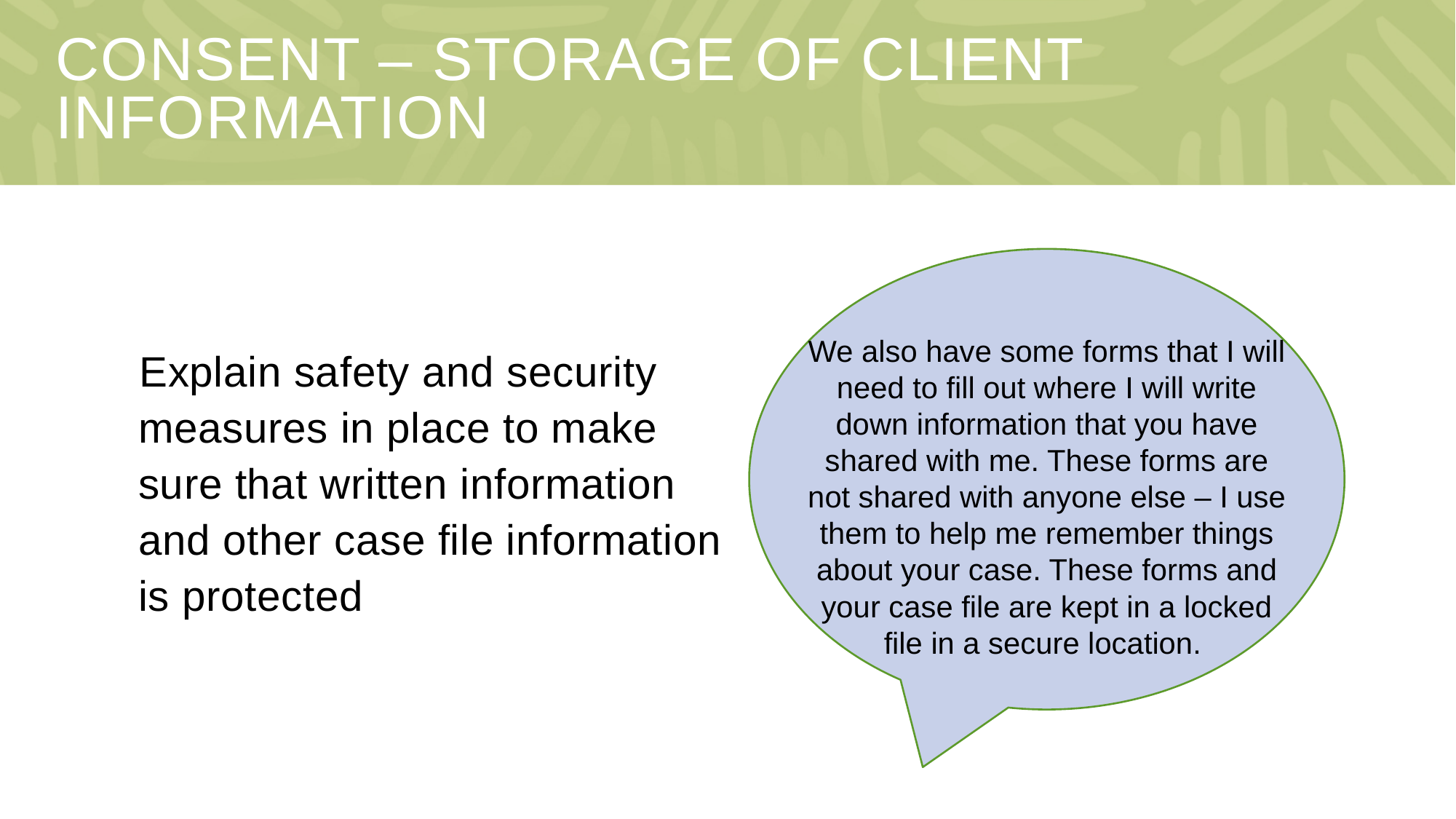

# Consent – Storage of client information

Explain safety and security measures in place to make sure that written information and other case file information is protected
We also have some forms that I will need to fill out where I will write down information that you have shared with me. These forms are not shared with anyone else – I use them to help me remember things about your case. These forms and your case file are kept in a locked file in a secure location.